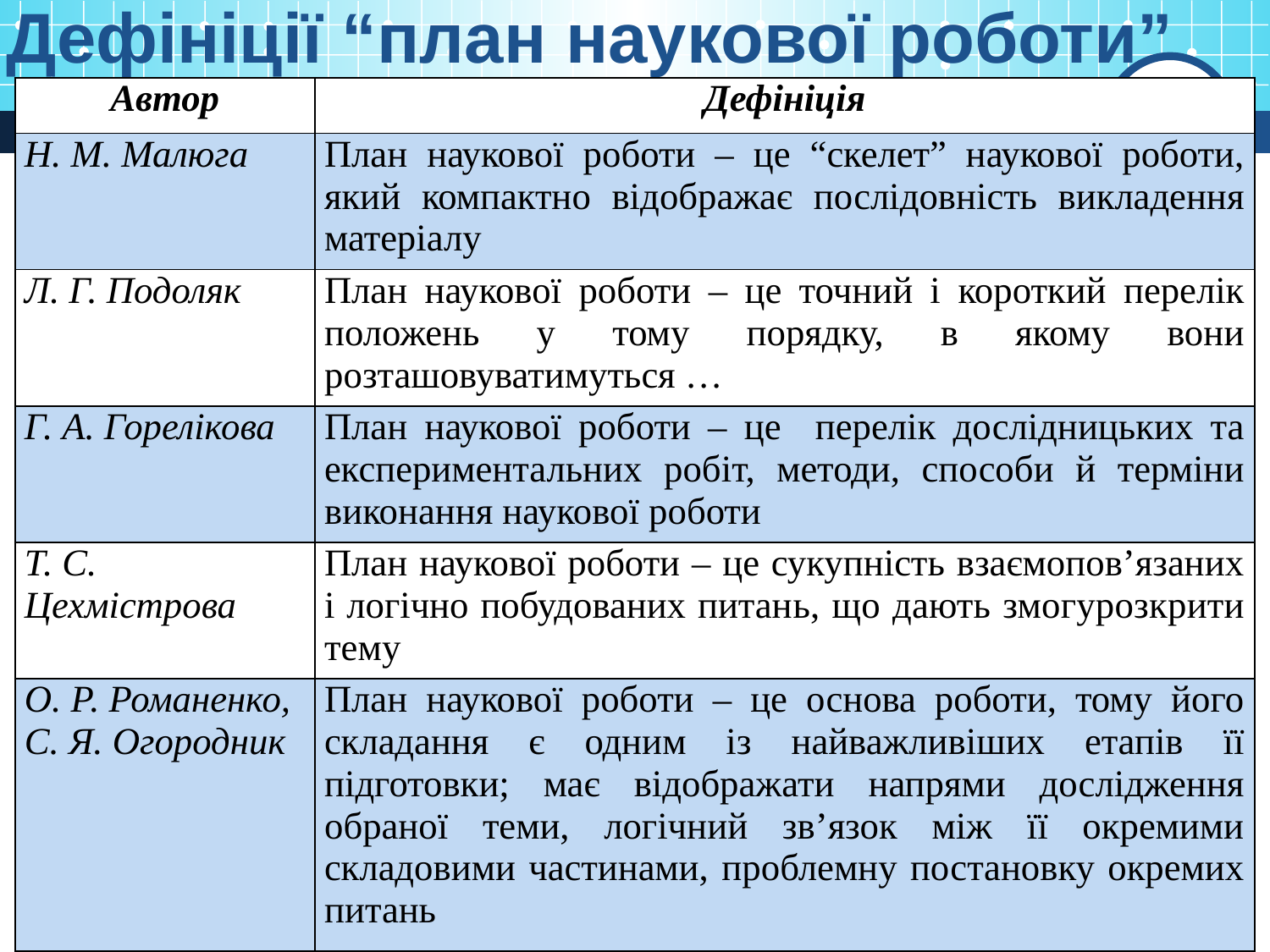

Дефініції “план наукової роботи”
| Автор | Дефініція |
| --- | --- |
| Н. М. Малюга | План наукової роботи – це “скелет” наукової роботи, який компактно відображає послідовність викладення матеріалу |
| Л. Г. Подоляк | План наукової роботи – це точний і короткий перелік положень у тому порядку, в якому вони розташовуватимуться … |
| Г. А. Горелікова | План наукової роботи – це перелік дослідницьких та експериментальних робіт, методи, способи й терміни виконання наукової роботи |
| Т. С. Цехмістрова | План наукової роботи – це сукупність взаємопов’язаних і логічно побудованих питань, що дають змогурозкрити тему |
| О. Р. Романенко, С. Я. Огородник | План наукової роботи – це основа роботи, тому його складання є одним із найважливіших етапів її підготовки; має відображати напрями дослідження обраної теми, логічний зв’язок між її окремими складовими частинами, проблемну постановку окремих питань |